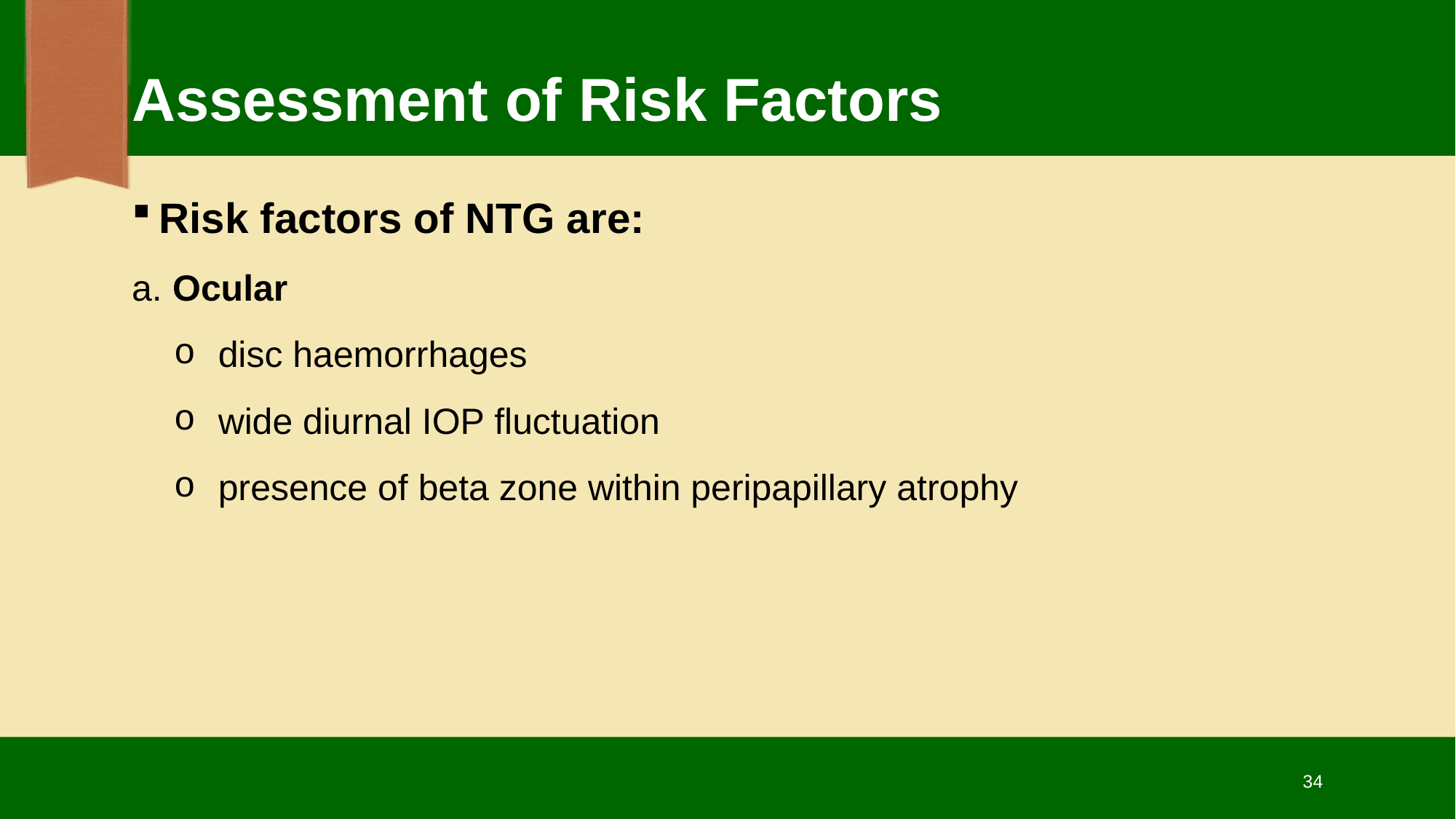

# Assessment of Risk Factors
Risk factors of NTG are:
a. Ocular
disc haemorrhages
wide diurnal IOP fluctuation
presence of beta zone within peripapillary atrophy
34